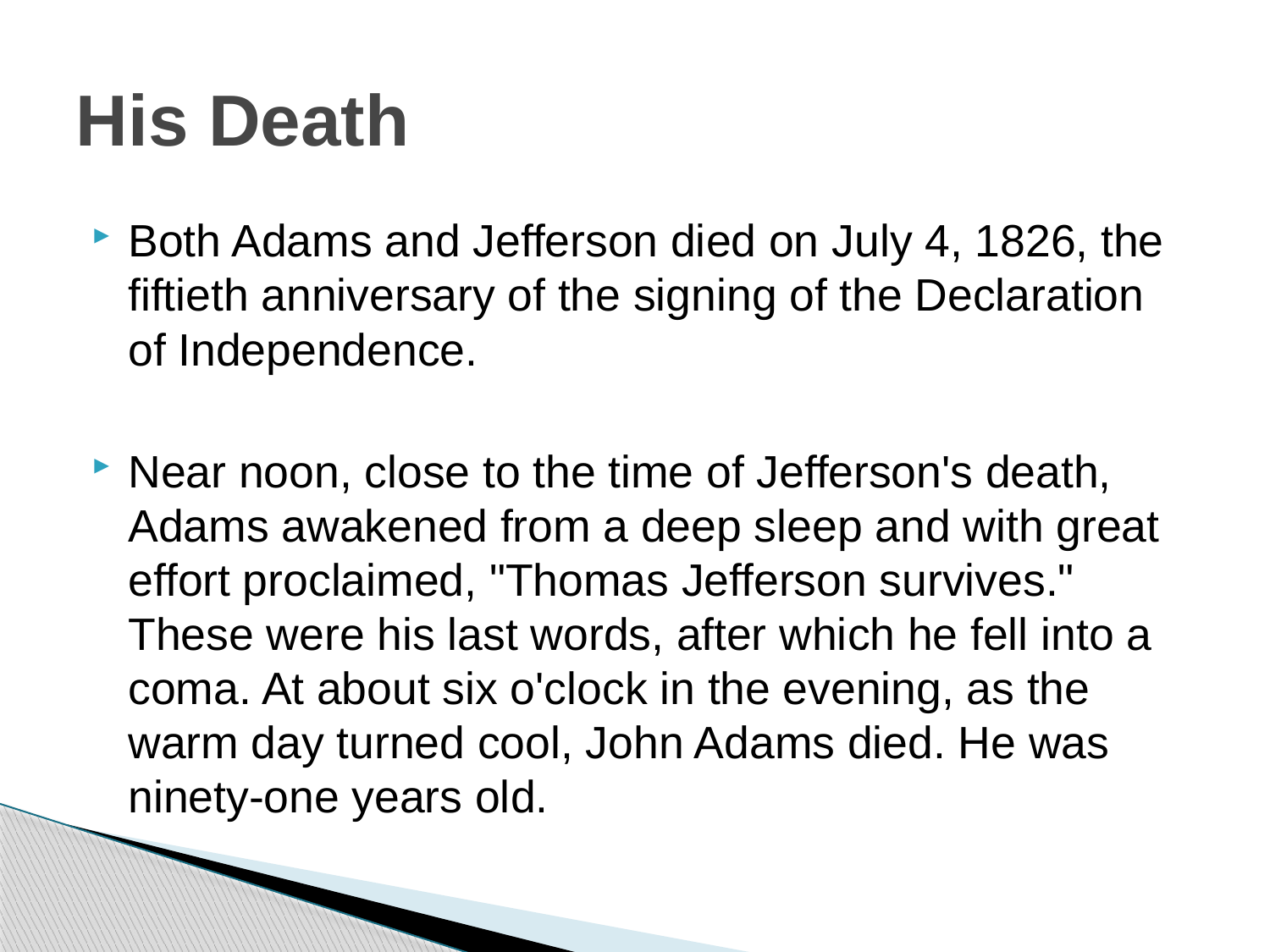

# His Death
Both Adams and Jefferson died on July 4, 1826, the fiftieth anniversary of the signing of the Declaration of Independence.

Near noon, close to the time of Jefferson's death, Adams awakened from a deep sleep and with great effort proclaimed, "Thomas Jefferson survives." These were his last words, after which he fell into a coma. At about six o'clock in the evening, as the warm day turned cool, John Adams died. He was ninety-one years old.